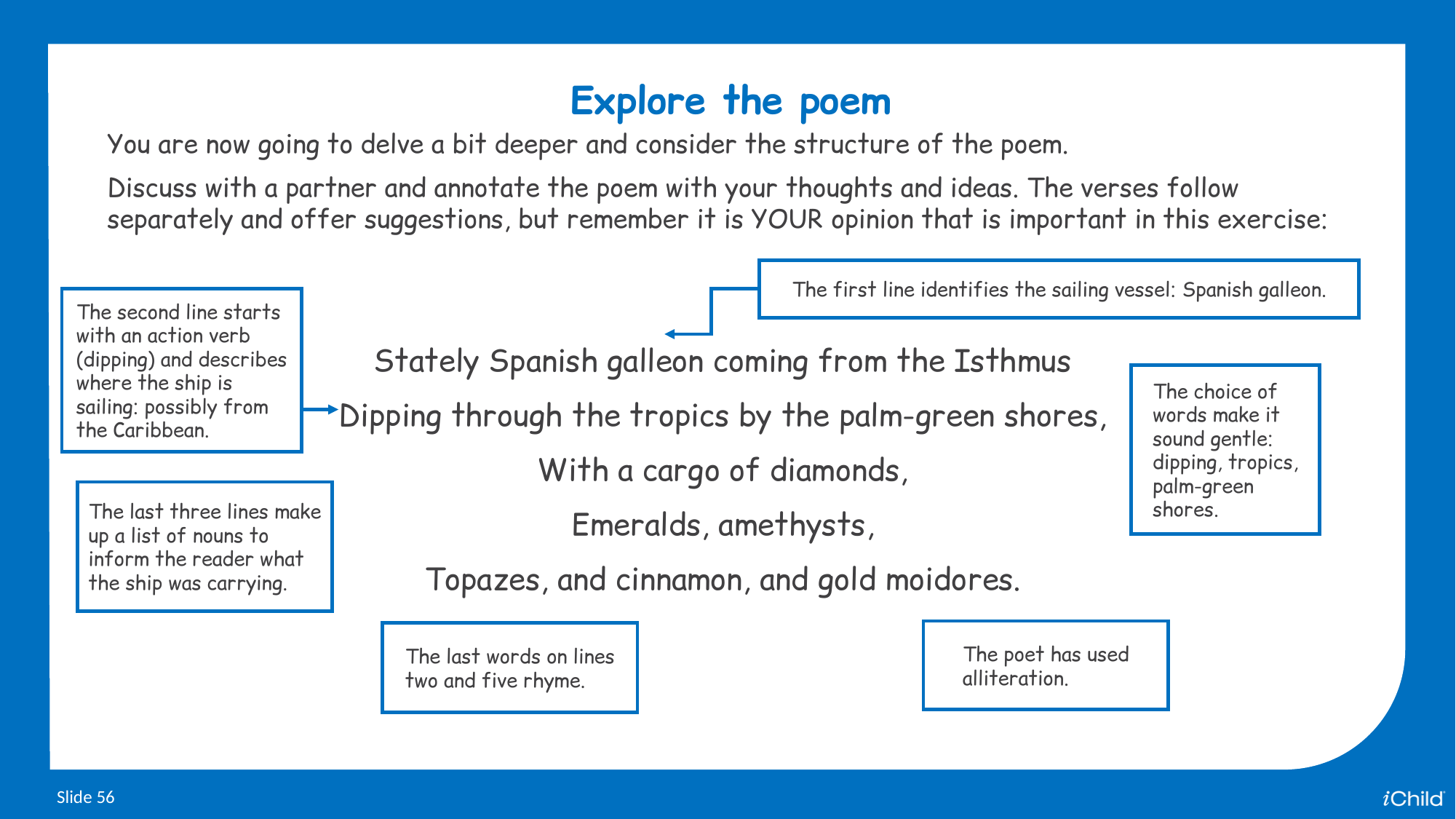

Explore the poem
You are now going to delve a bit deeper and consider the structure of the poem.
Discuss with a partner and annotate the poem with your thoughts and ideas. The verses follow separately and offer suggestions, but remember it is YOUR opinion that is important in this exercise:
The first line identifies the sailing vessel: Spanish galleon.
The second line starts with an action verb (dipping) and describes where the ship is sailing: possibly from the Caribbean.
Stately Spanish galleon coming from the Isthmus
Dipping through the tropics by the palm-green shores,
With a cargo of diamonds,
Emeralds, amethysts,
Topazes, and cinnamon, and gold moidores.
The choice of words make it sound gentle: dipping, tropics, palm-green shores.
The last three lines make up a list of nouns to inform the reader what the ship was carrying.
The poet has used alliteration.
The last words on lines two and five rhyme.
Slide 56